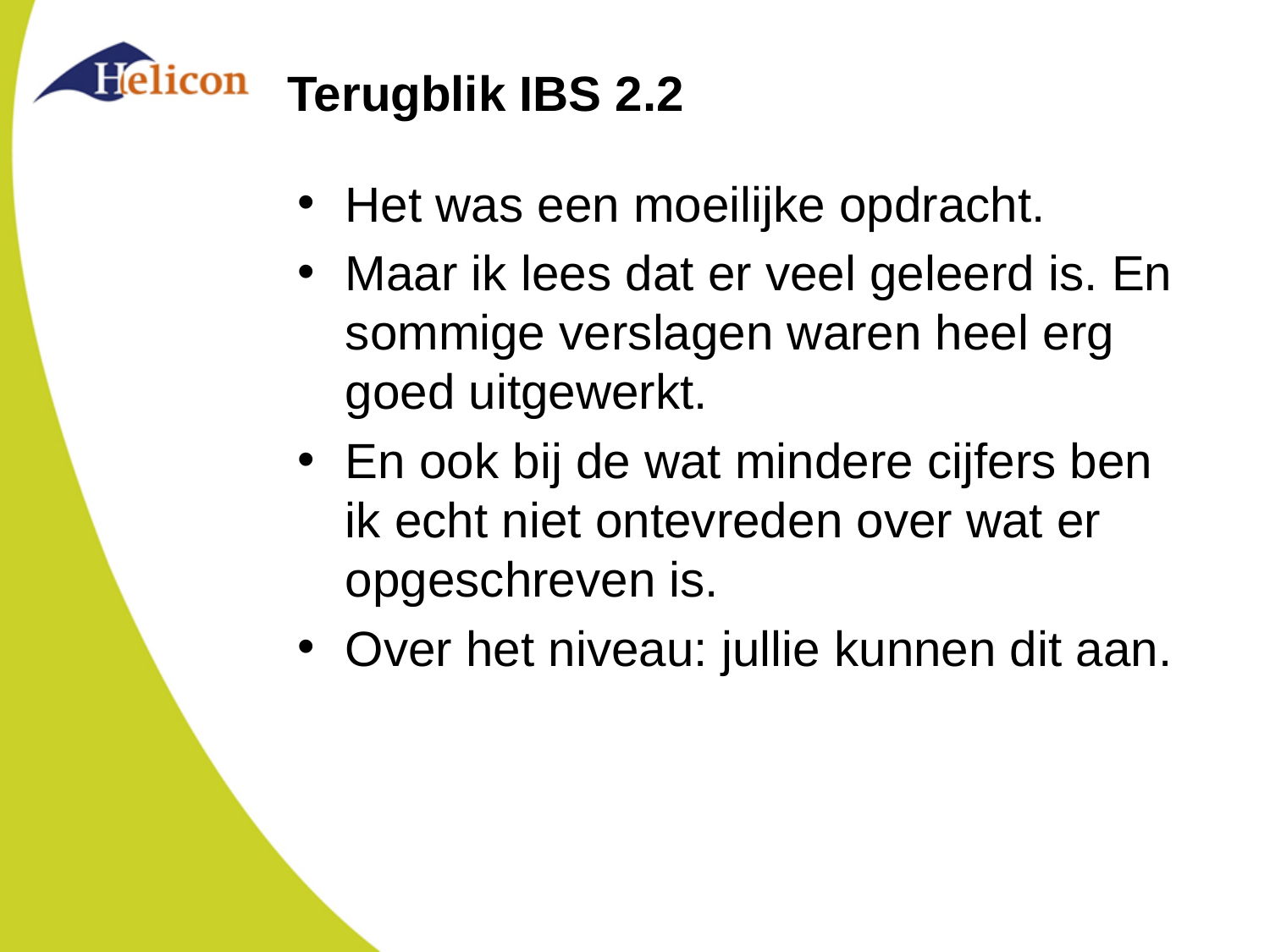

# Terugblik IBS 2.2
Het was een moeilijke opdracht.
Maar ik lees dat er veel geleerd is. En sommige verslagen waren heel erg goed uitgewerkt.
En ook bij de wat mindere cijfers ben ik echt niet ontevreden over wat er opgeschreven is.
Over het niveau: jullie kunnen dit aan.